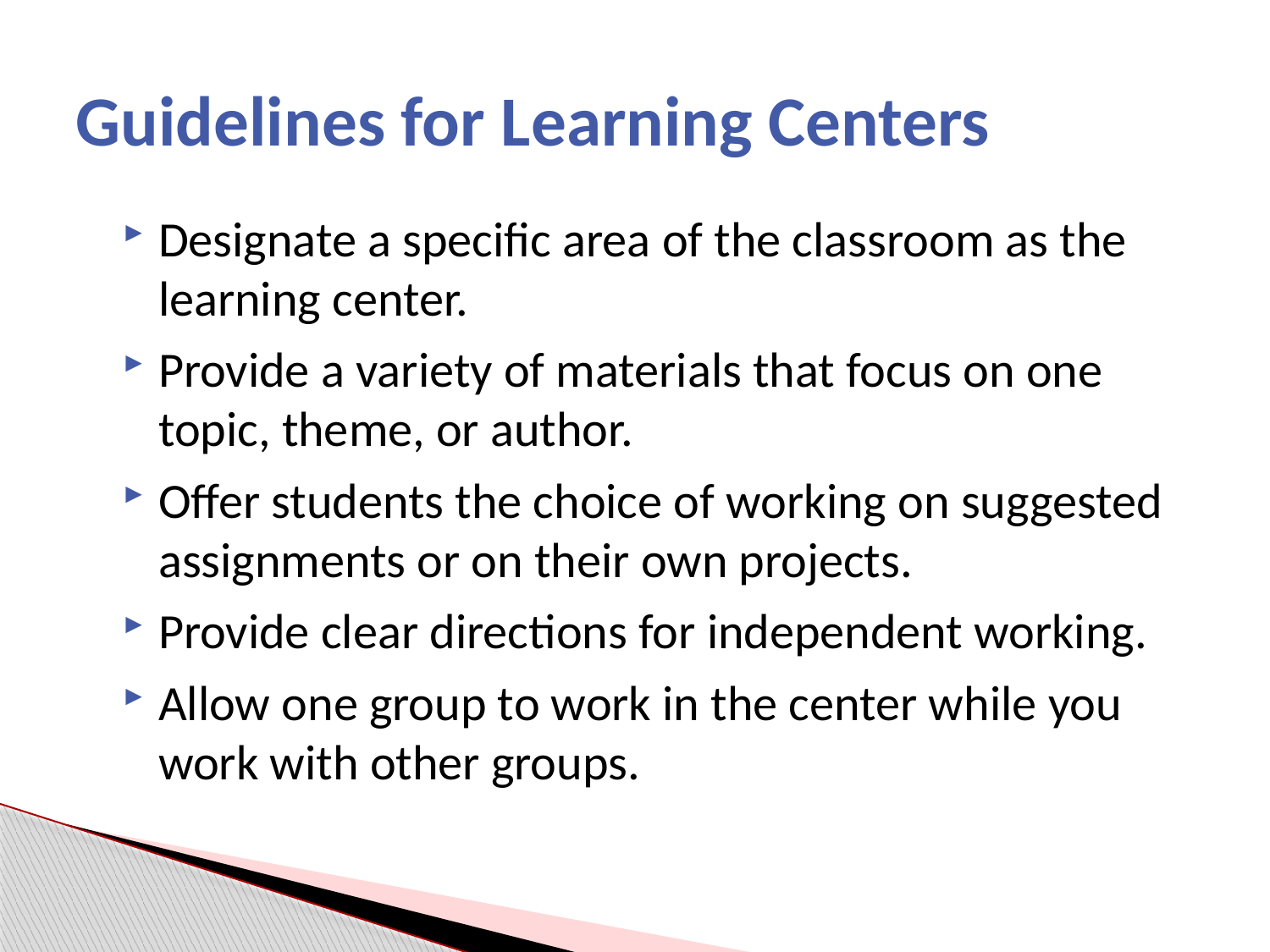

# Guidelines for Learning Centers
Designate a specific area of the classroom as the learning center.
Provide a variety of materials that focus on one topic, theme, or author.
Offer students the choice of working on suggested assignments or on their own projects.
Provide clear directions for independent working.
Allow one group to work in the center while you work with other groups.